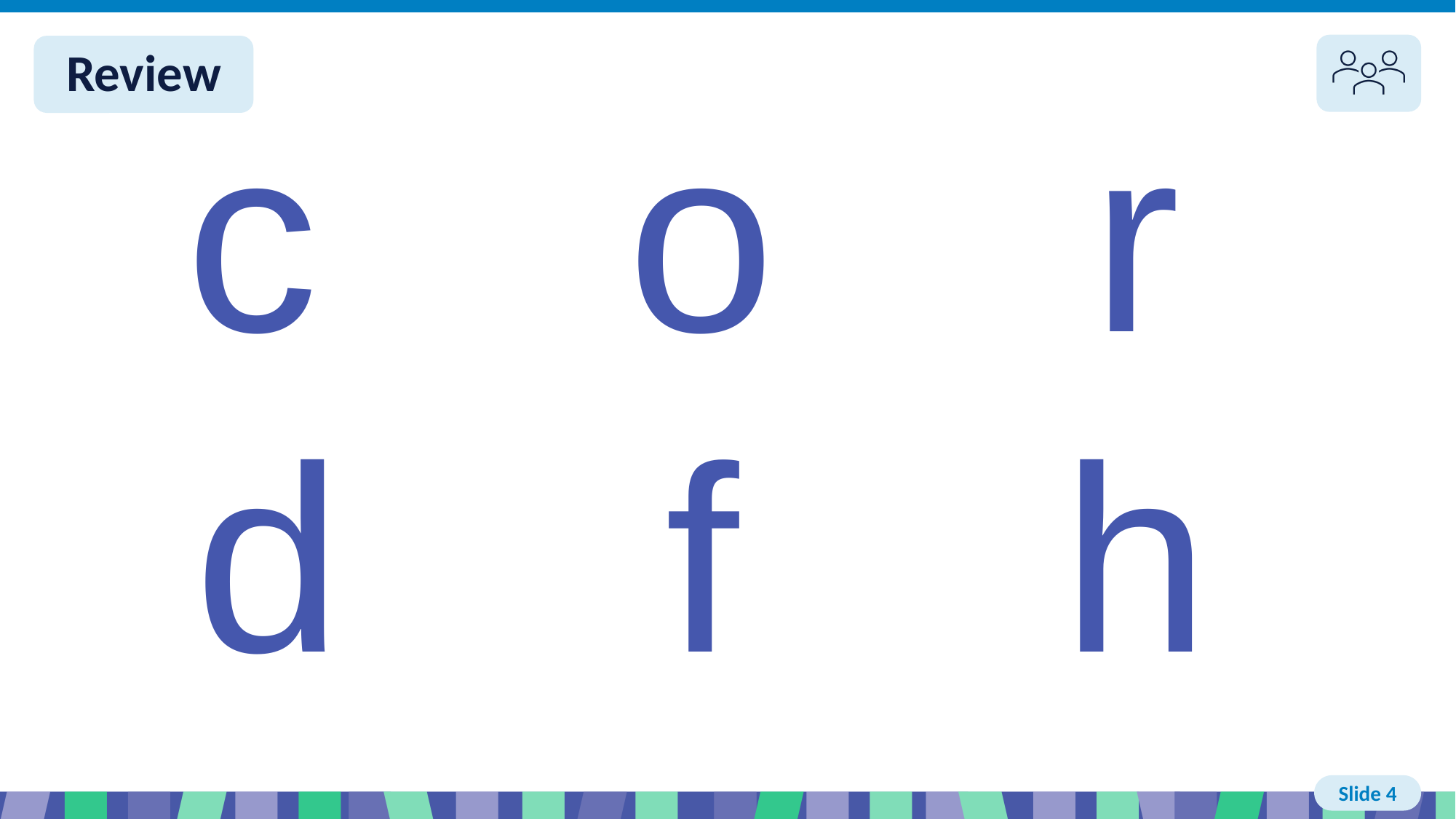

# Slide 4 Review You do
c
o
r
d
f
h